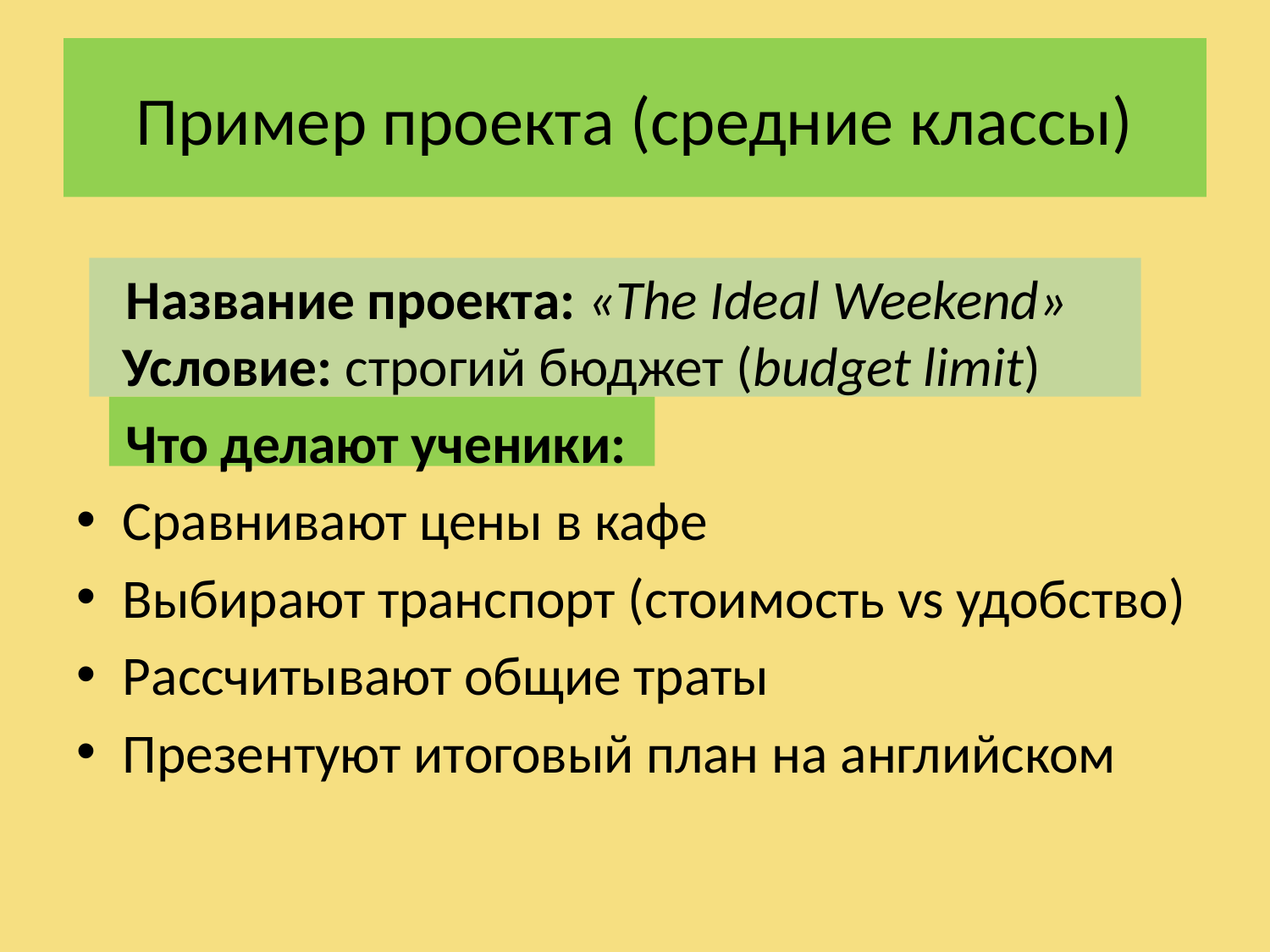

# Пример проекта (средние классы)
    Название проекта: «The Ideal Weekend»
Условие: строгий бюджет (budget limit)
    Что делают ученики:
Сравнивают цены в кафе
Выбирают транспорт (стоимость vs удобство)
Рассчитывают общие траты
Презентуют итоговый план на английском